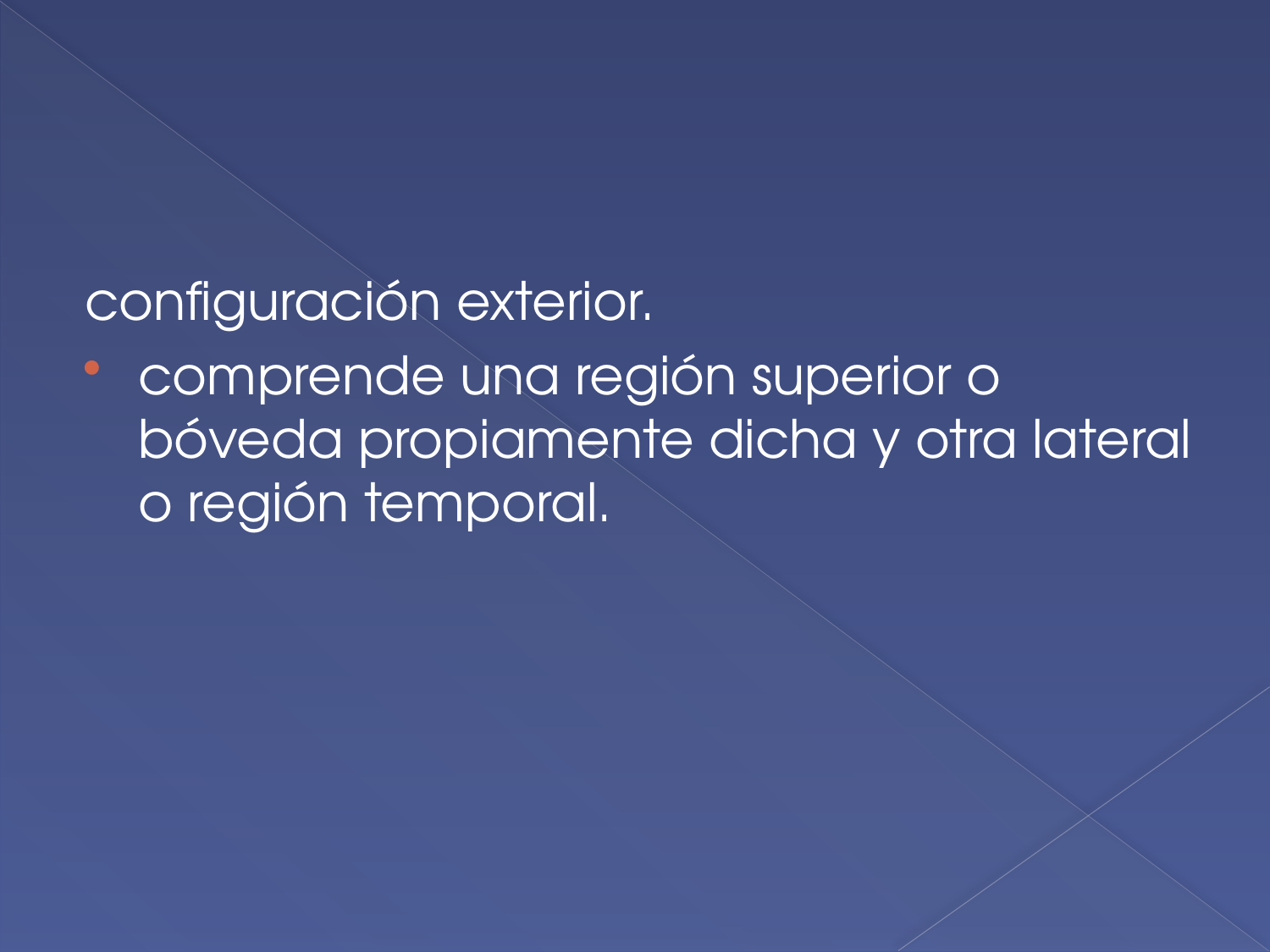

configuración exterior.
comprende una región superior o bóveda propiamente dicha y otra lateral o región temporal.